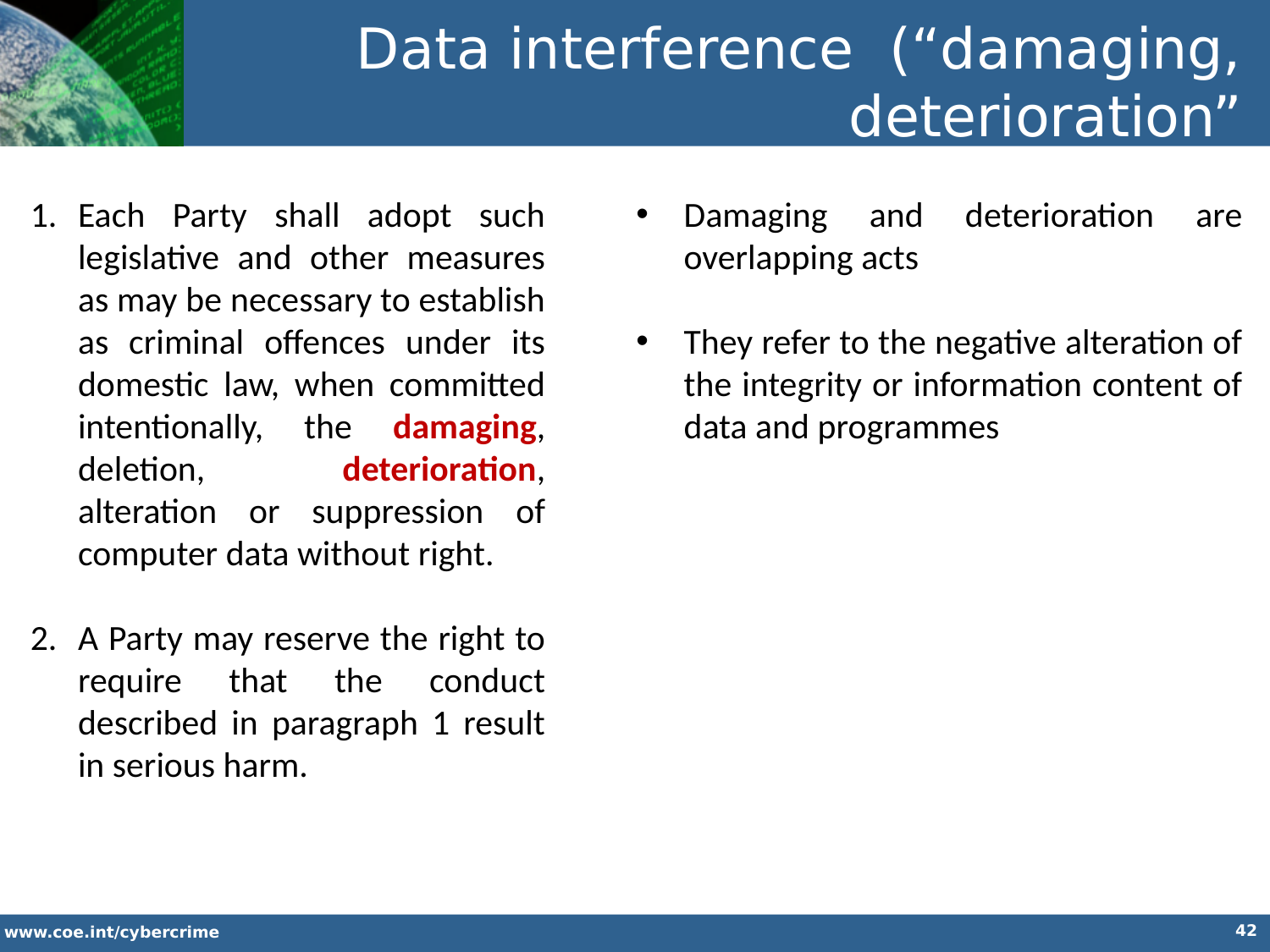

Data interference  (“damaging, deterioration”
Each Party shall adopt such legislative and other measures as may be necessary to establish as criminal offences under its domestic law, when committed intentionally, the damaging, deletion, deterioration, alteration or suppression of computer data without right.

A Party may reserve the right to require that the conduct described in paragraph 1 result in serious harm.
Damaging and deterioration are overlapping acts

They refer to the negative alteration of the integrity or information content of data and programmes